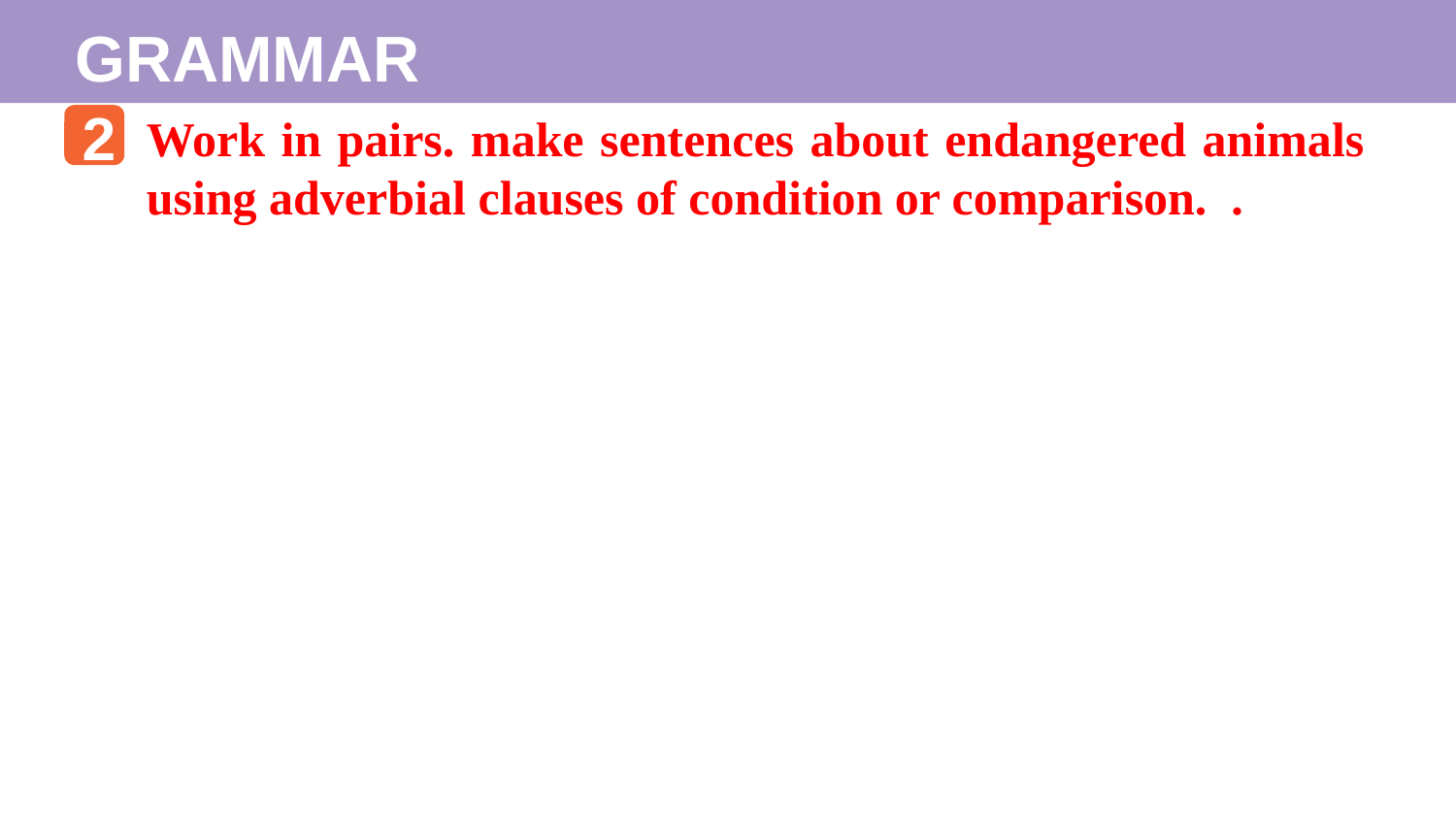

GRAMMAR
2
Work in pairs. make sentences about endangered animals using adverbial clauses of condition or comparison.  .